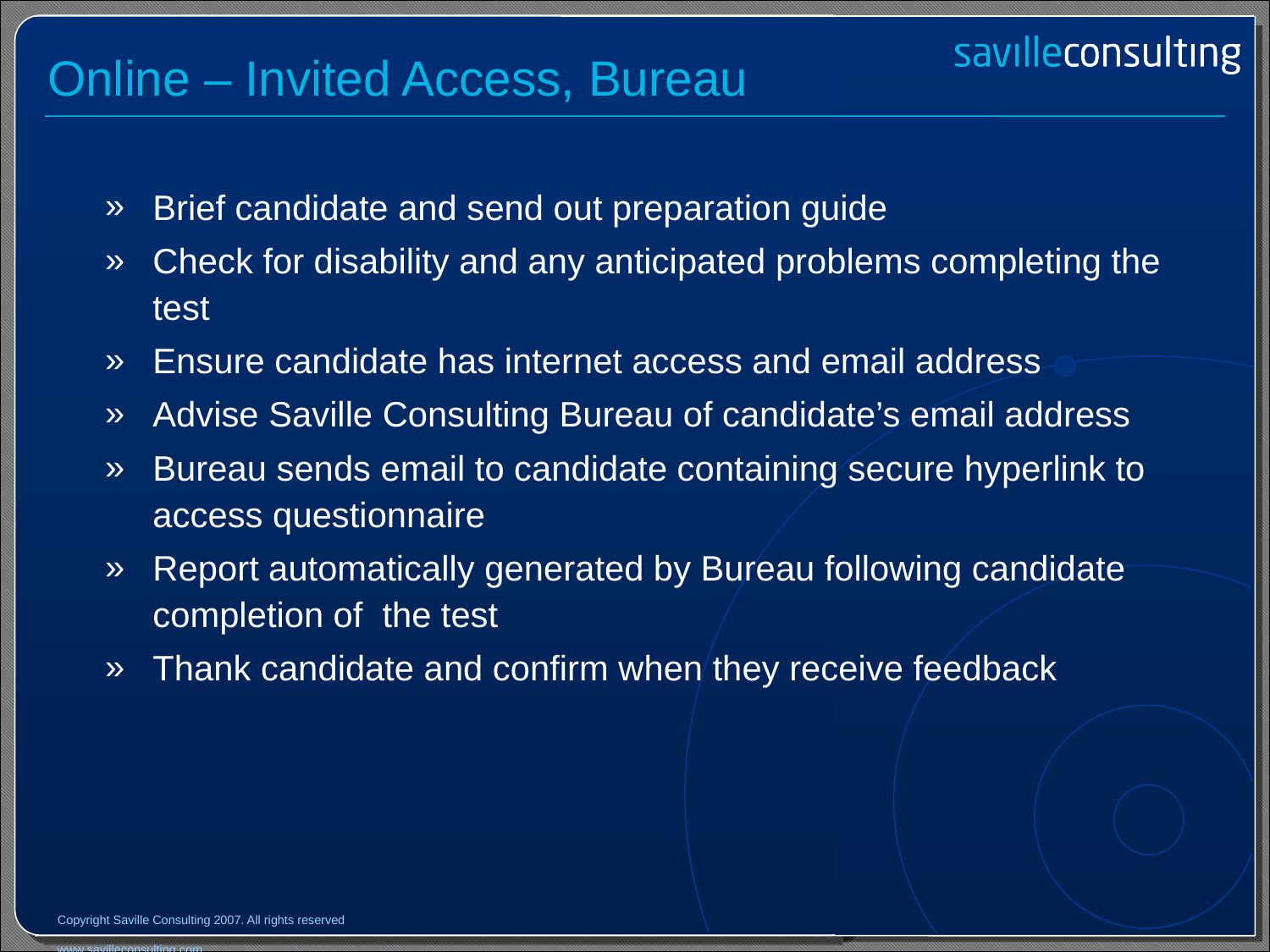

# Online – Invited Access, Bureau

Brief candidate and send out preparation guide
Check for disability and any anticipated problems completing the test
Ensure candidate has internet access and email address
Advise Saville Consulting Bureau of candidate’s email address
Bureau sends email to candidate containing secure hyperlink to access questionnaire
Report automatically generated by Bureau following candidate completion of  the test
Thank candidate and confirm when they receive feedback